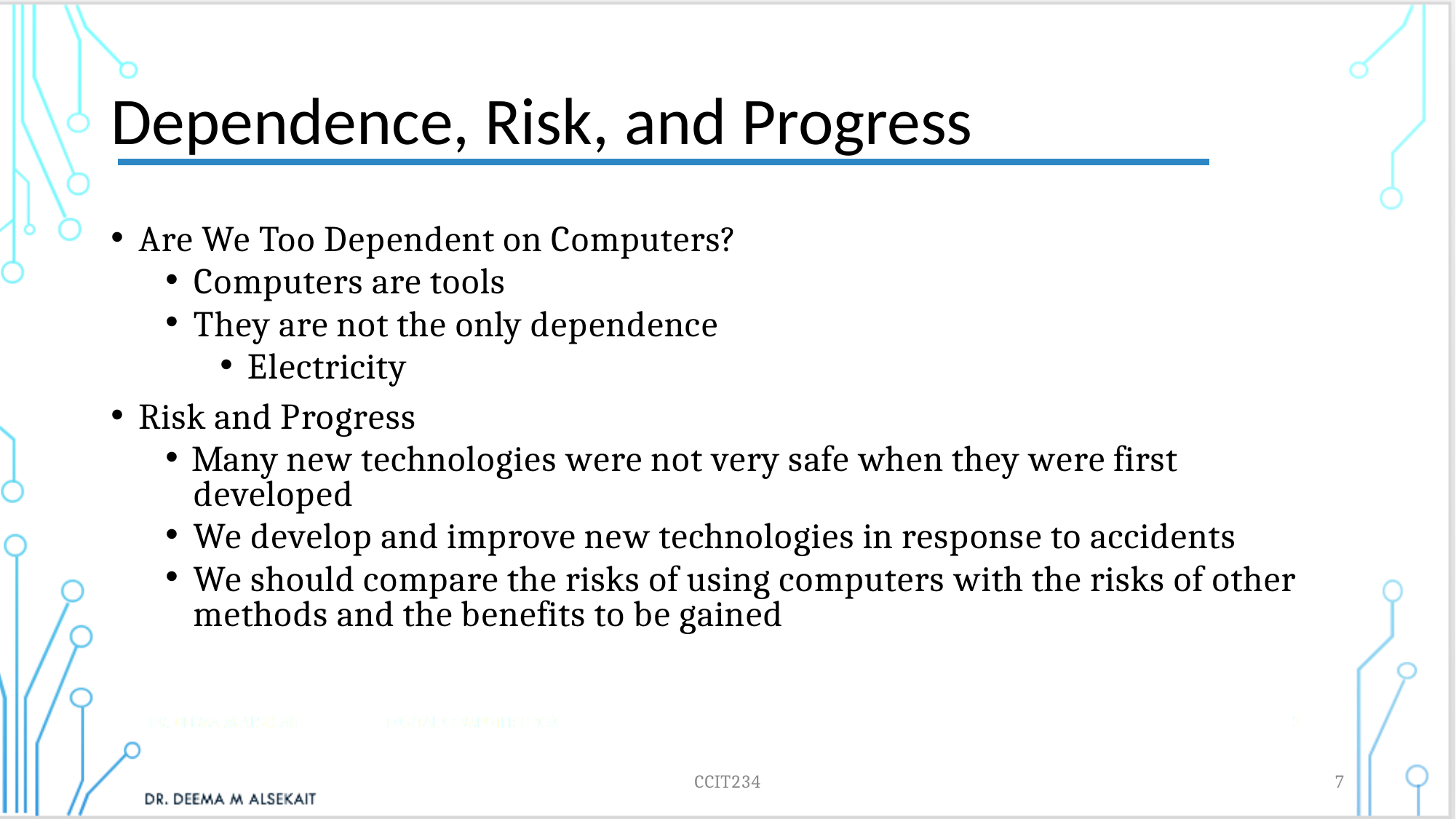

# Dependence, Risk, and Progress
Are We Too Dependent on Computers?
Computers are tools
They are not the only dependence
Electricity
Risk and Progress
Many new technologies were not very safe when they were first developed
We develop and improve new technologies in response to accidents
We should compare the risks of using computers with the risks of other methods and the benefits to be gained

CCIT234
7